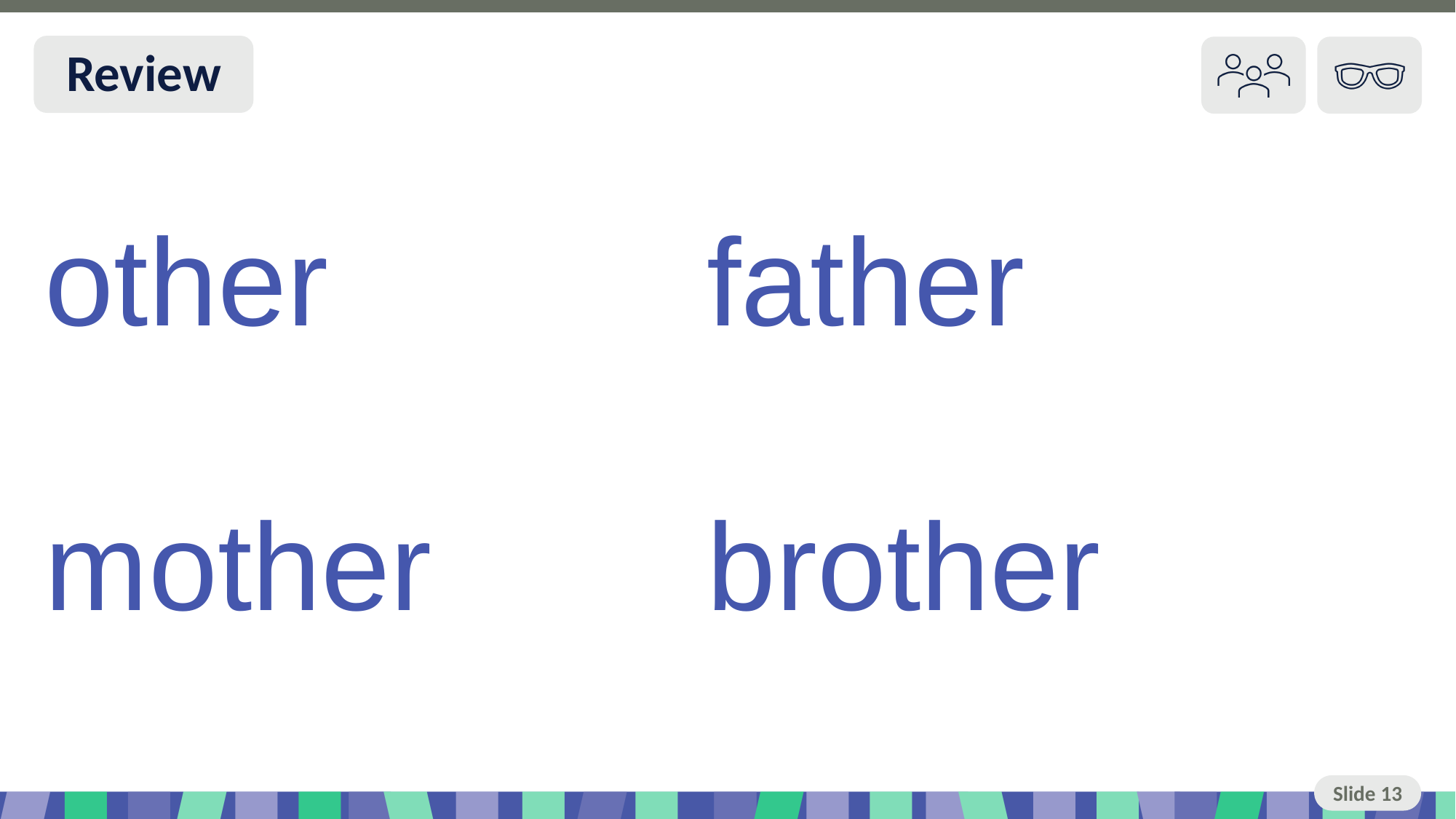

Slide 13 Review You do
other           father
mother        brother